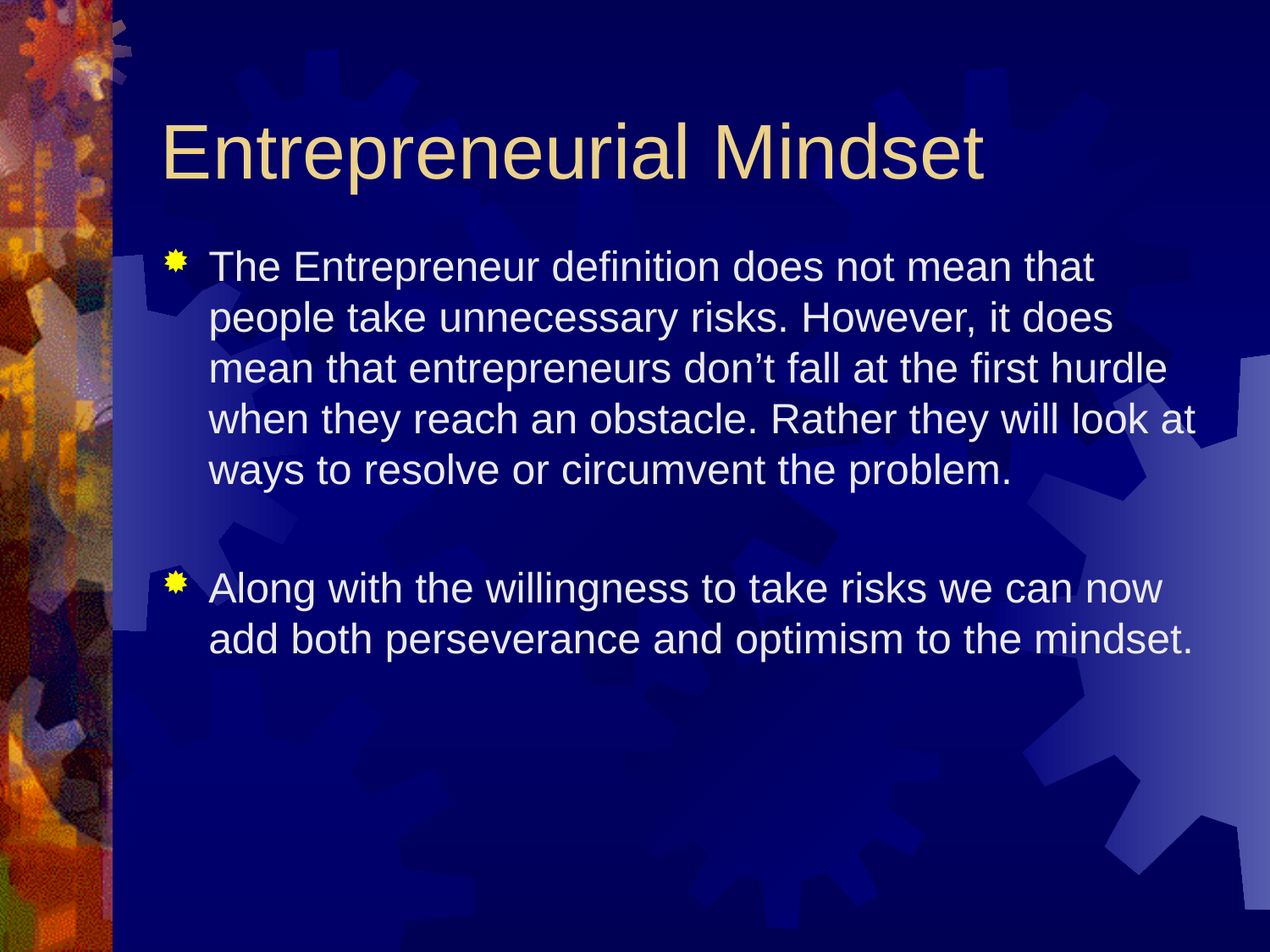

# Entrepreneurial Mindset
The Entrepreneur definition does not mean that people take unnecessary risks. However, it does mean that entrepreneurs don’t fall at the first hurdle when they reach an obstacle. Rather they will look at ways to resolve or circumvent the problem.

Along with the willingness to take risks we can now add both perseverance and optimism to the mindset.